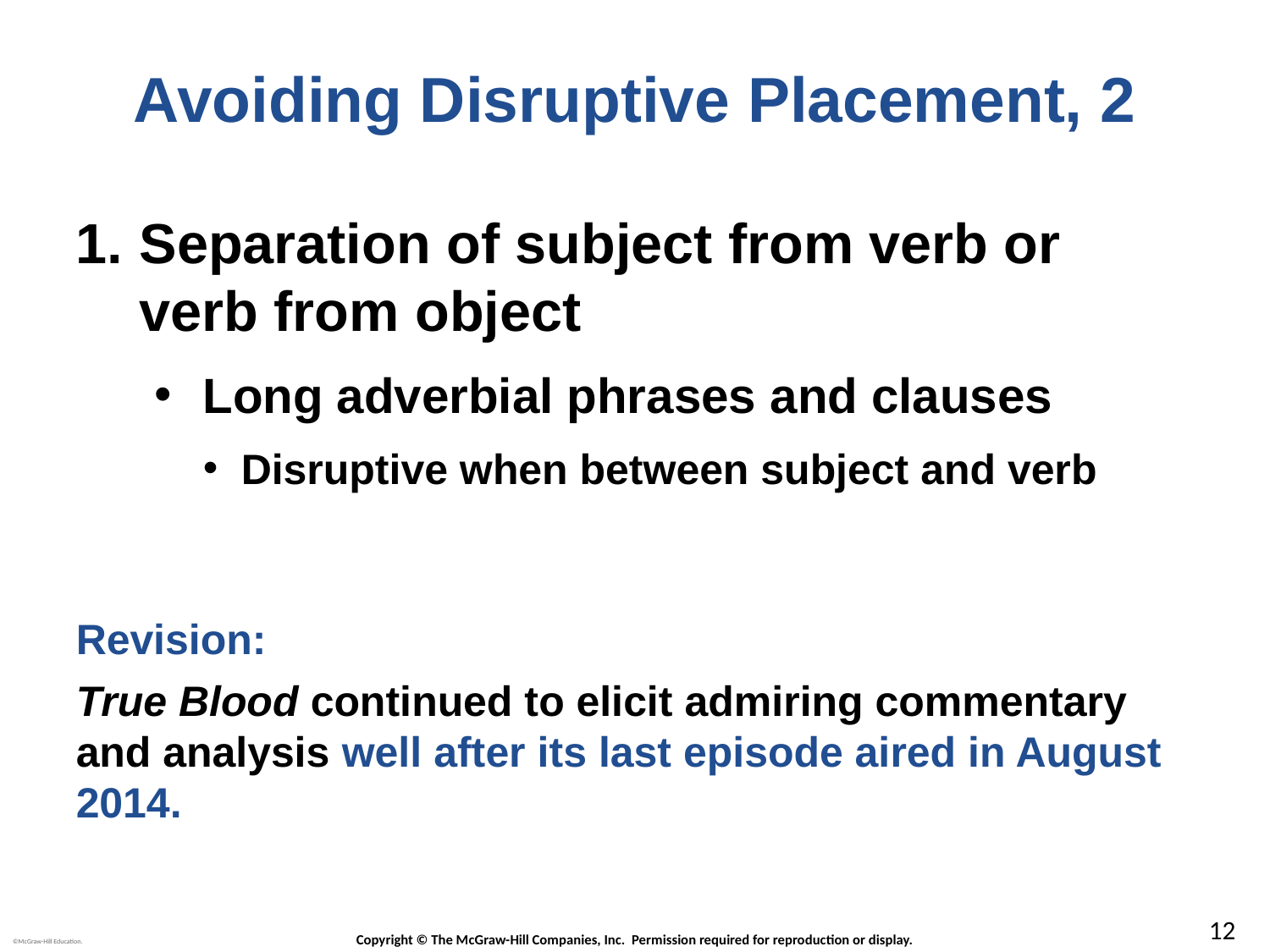

# Avoiding Disruptive Placement, 2
Separation of subject from verb or verb from object
Long adverbial phrases and clauses
Disruptive when between subject and verb
Revision:
True Blood continued to elicit admiring commentary and analysis well after its last episode aired in August 2014.